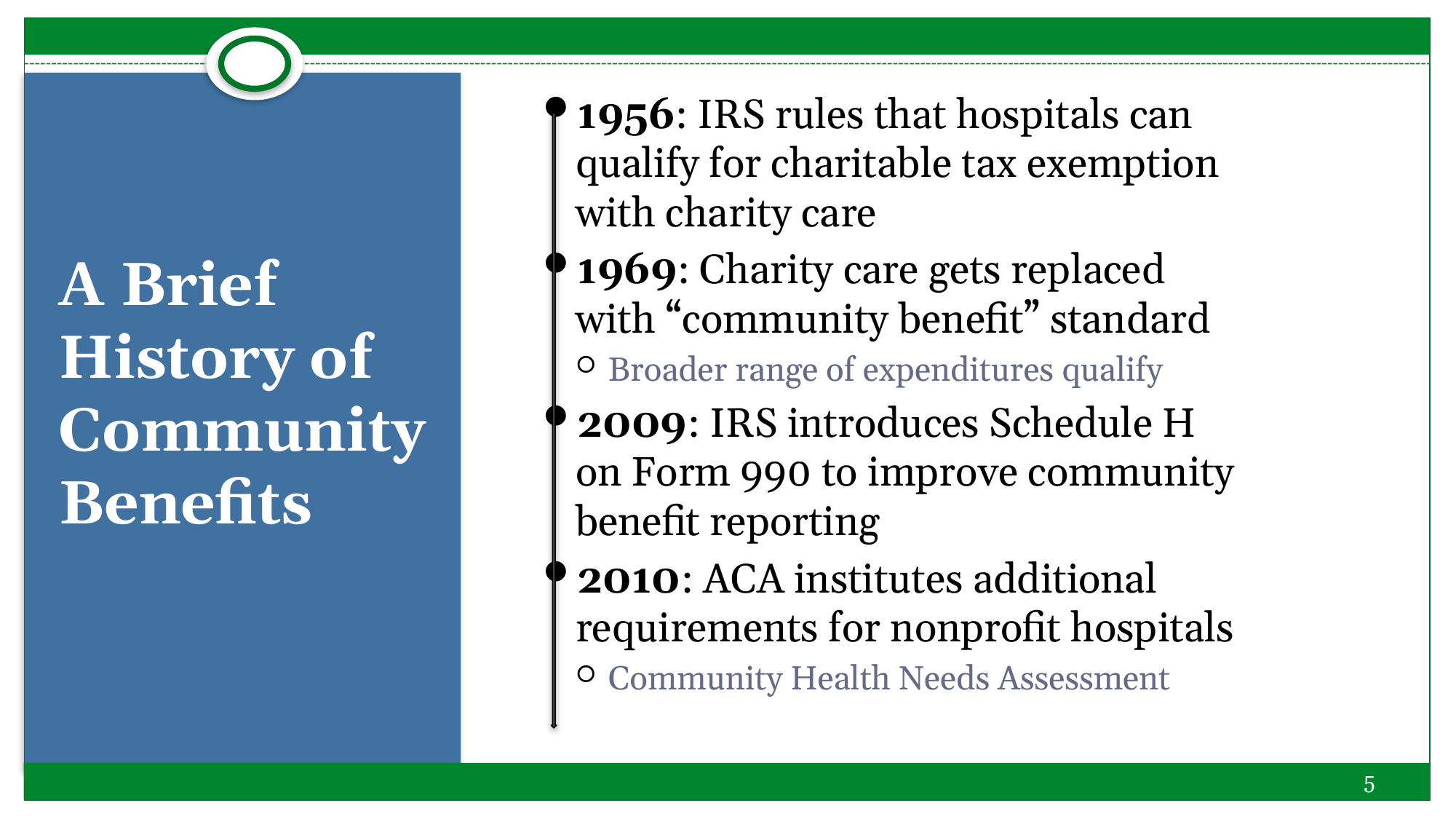

1956: IRS rules that hospitals can qualify for charitable tax exemption with charity care
1969: Charity care gets replaced with “community benefit” standard
Broader range of expenditures qualify
2009: IRS introduces Schedule H on Form 990 to improve community benefit reporting
2010: ACA institutes additional requirements for nonprofit hospitals
Community Health Needs Assessment

# A Brief History of Community Benefits